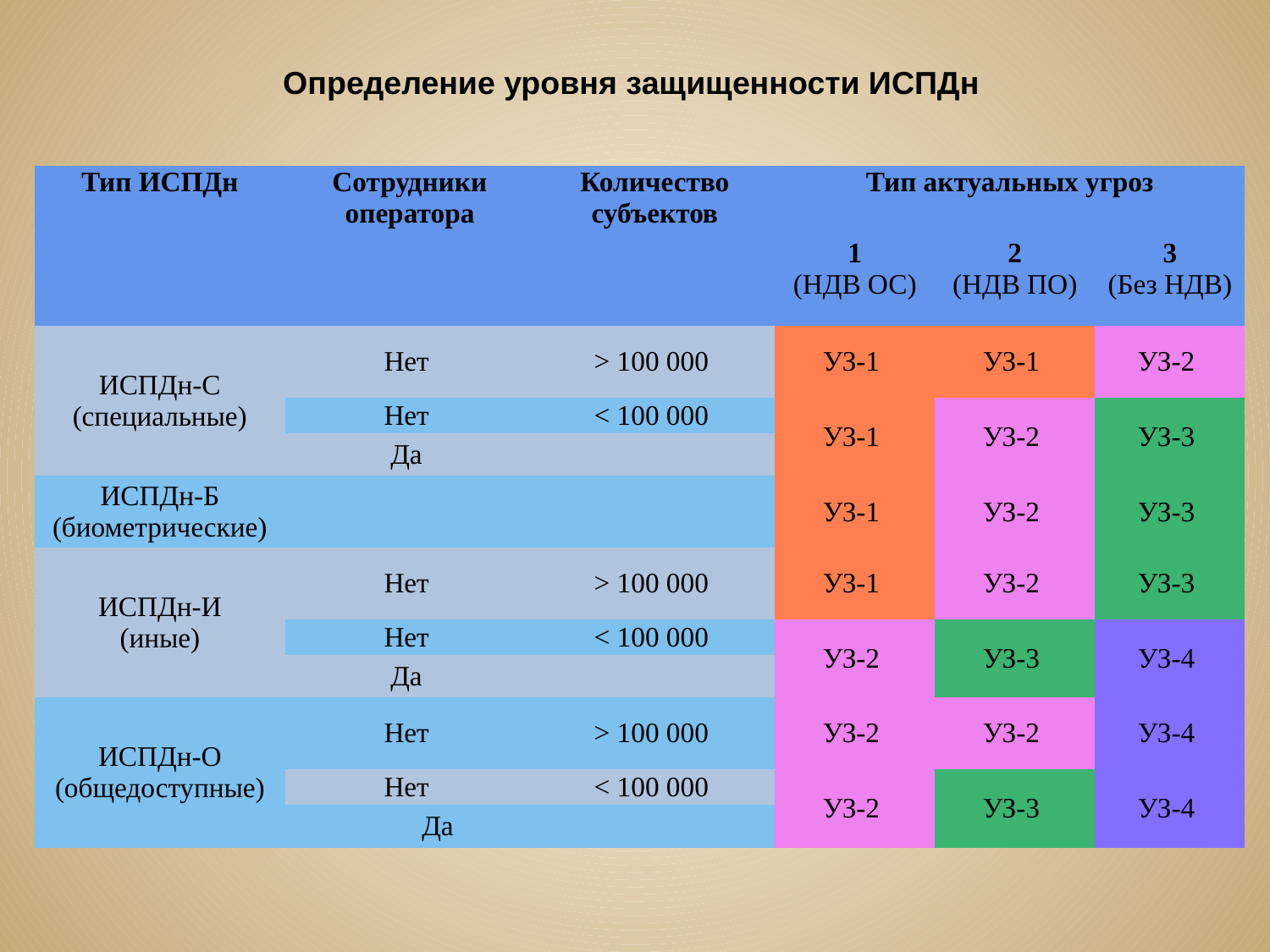

Определение уровня защищенности ИСПДн
| Тип ИСПДн | Сотрудники оператора | Количество субъектов | Тип актуальных угроз |  |  |
| --- | --- | --- | --- | --- | --- |
|  |  |  | 1 (НДВ ОС) | 2 (НДВ ПО) | 3 (Без НДВ) |
| ИСПДн-С (специальные) | Нет | > 100 000 | УЗ-1 | УЗ-1 | УЗ-2 |
|  | Нет | < 100 000 | УЗ-1 | УЗ-2 | УЗ-3 |
|  | Да |  |  |  |  |
| ИСПДн-Б (биометрические) |  |  | УЗ-1 | УЗ-2 | УЗ-3 |
| ИСПДн-И (иные) | Нет | > 100 000 | УЗ-1 | УЗ-2 | УЗ-3 |
|  | Нет | < 100 000 | УЗ-2 | УЗ-3 | УЗ-4 |
|  | Да |  |  |  |  |
| ИСПДн-О (общедоступные) | Нет | > 100 000 | УЗ-2 | УЗ-2 | УЗ-4 |
|  | Нет | < 100 000 | УЗ-2 | УЗ-3 | УЗ-4 |
|  | Да |  |  |  |  |